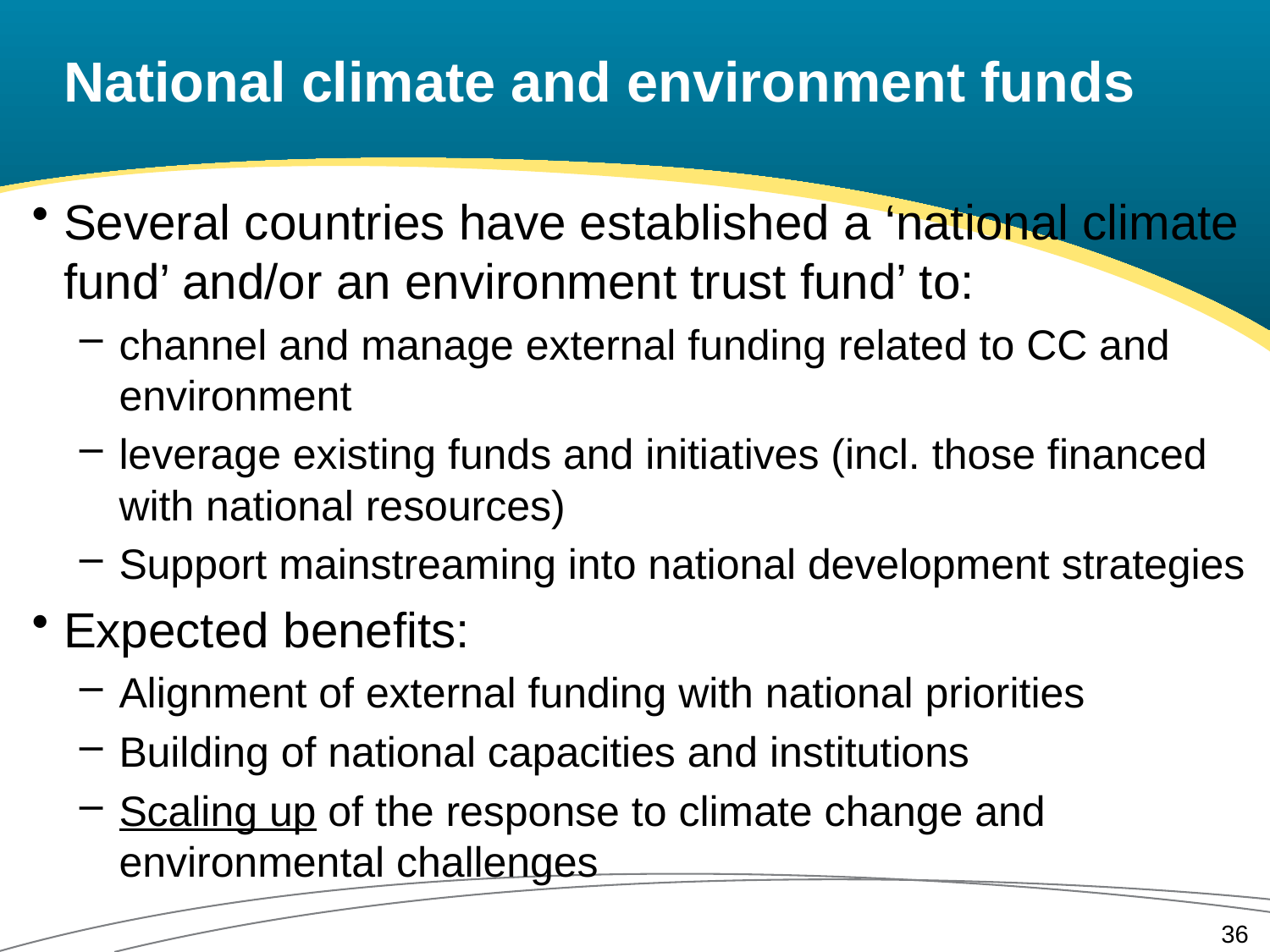

# National climate and environment funds
Several countries have established a ‘national climate fund’ and/or an environment trust fund’ to:
channel and manage external funding related to CC and environment
leverage existing funds and initiatives (incl. those financed with national resources)
Support mainstreaming into national development strategies
Expected benefits:
Alignment of external funding with national priorities
Building of national capacities and institutions
Scaling up of the response to climate change and environmental challenges
36